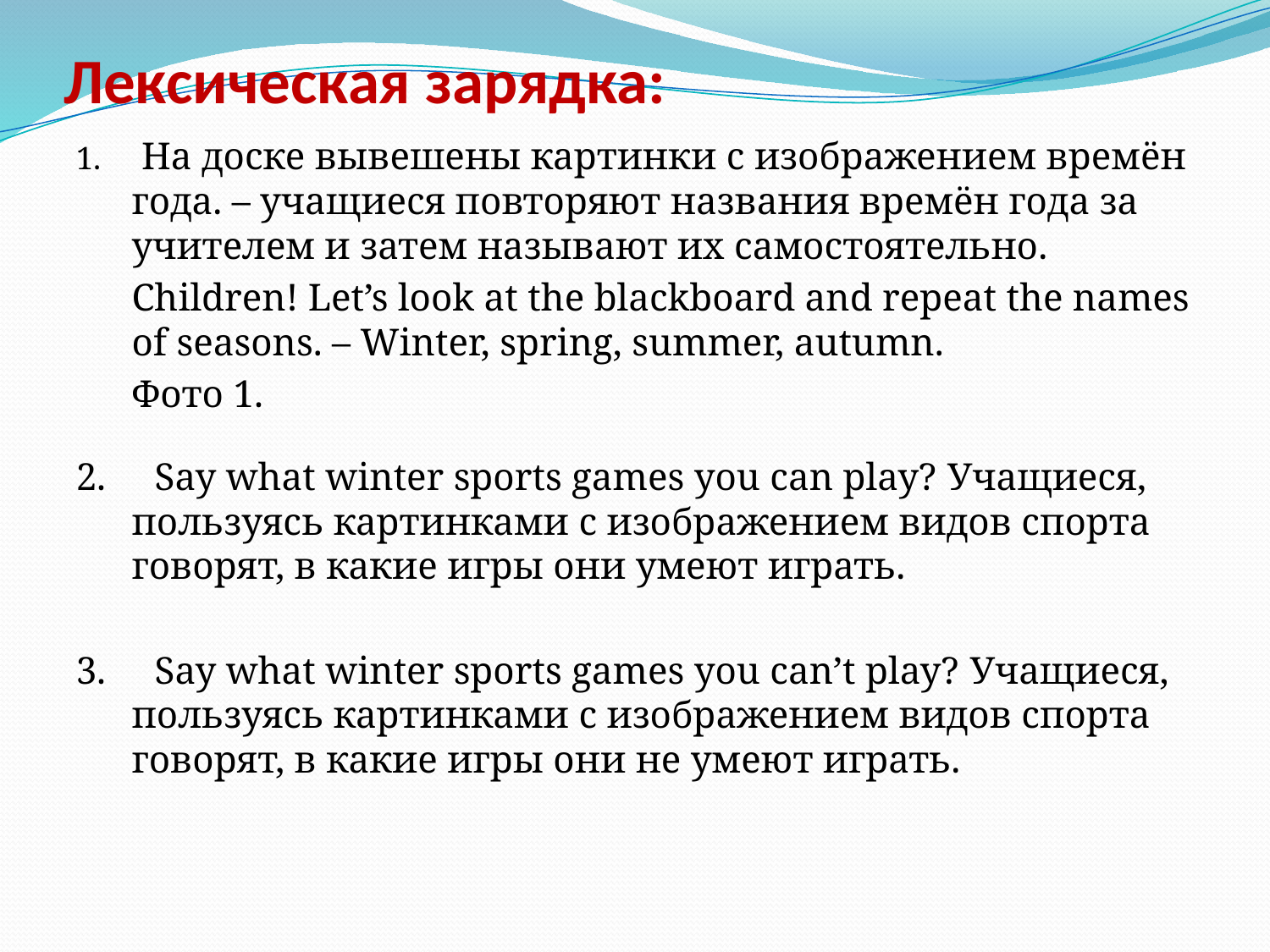

# Лексическая зарядка:
1.     На доске вывешены картинки с изображением времён года. – учащиеся повторяют названия времён года за учителем и затем называют их самостоятельно.
	Children! Let’s look at the blackboard and repeat the names of seasons. – Winter, spring, summer, autumn.
	Фото 1.

2.     Say what winter sports games you can play? Учащиеся, пользуясь картинками с изображением видов спорта говорят, в какие игры они умеют играть.

3.     Say what winter sports games you can’t play? Учащиеся, пользуясь картинками с изображением видов спорта говорят, в какие игры они не умеют играть.